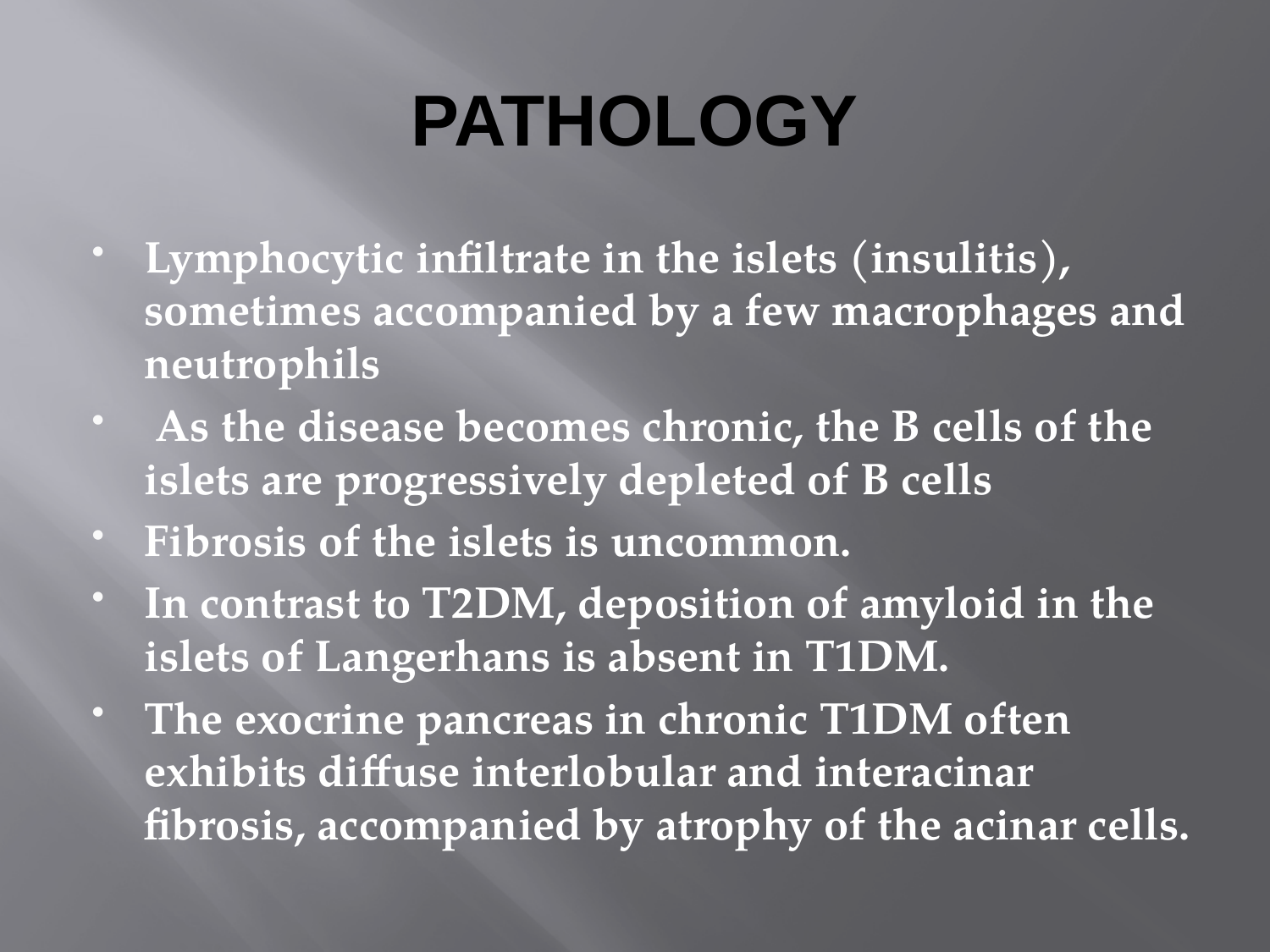

# PATHOLOGY
Lymphocytic infiltrate in the islets (insulitis), sometimes accompanied by a few macrophages and neutrophils
 As the disease becomes chronic, the B cells of the islets are progressively depleted of B cells
Fibrosis of the islets is uncommon.
In contrast to T2DM, deposition of amyloid in the islets of Langerhans is absent in T1DM.
The exocrine pancreas in chronic T1DM often exhibits diffuse interlobular and interacinar fibrosis, accompanied by atrophy of the acinar cells.